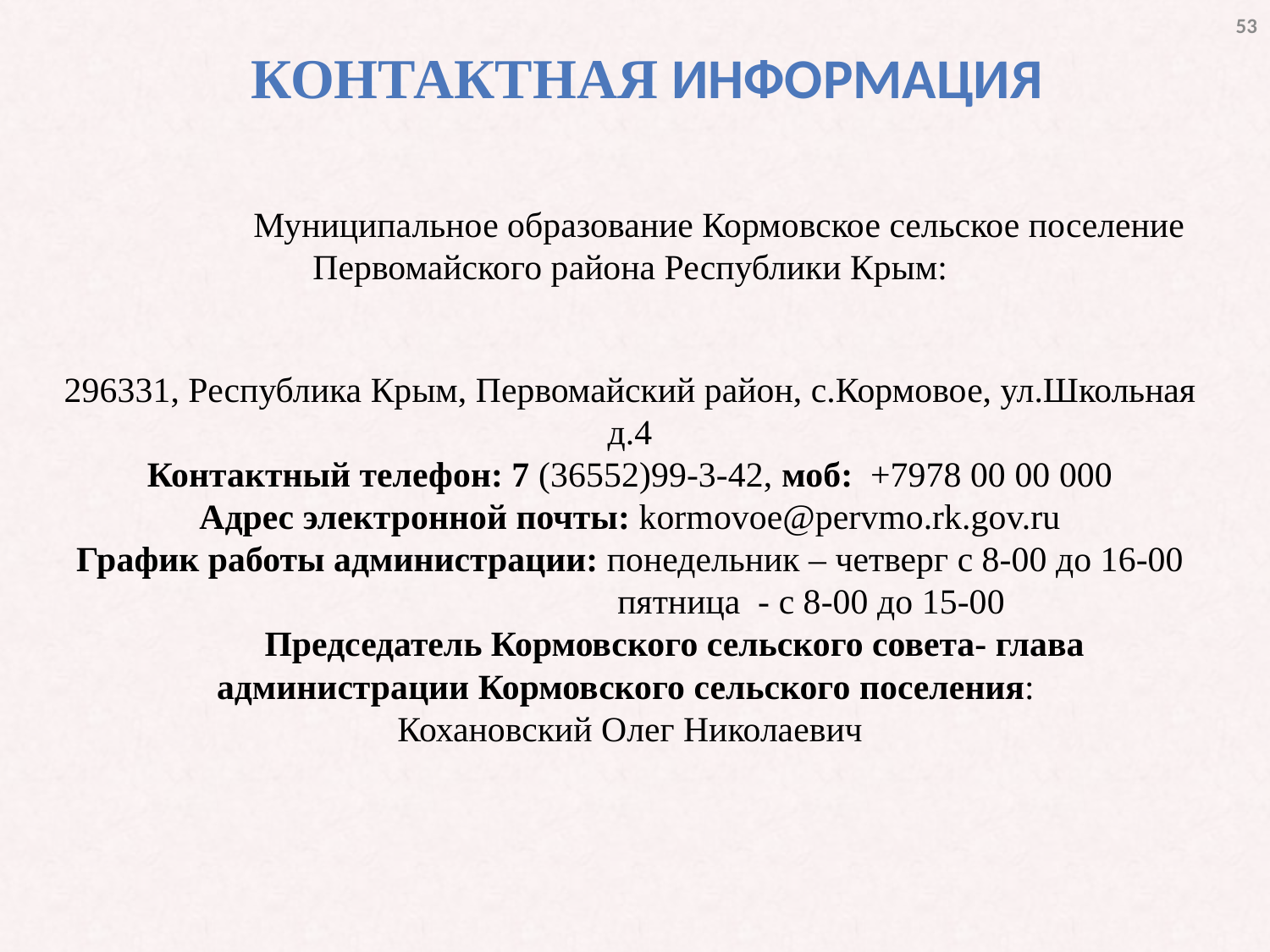

53
КОНТАКТНАЯ ИНФОРМАЦИЯ
                    Муниципальное образование Кормовское сельское поселение Первомайского района Республики Крым:

296331, Республика Крым, Первомайский район, с.Кормовое, ул.Школьная д.4
Контактный телефон: 7 (36552)99-3-42, моб:  +7978 00 00 000
Адрес электронной почты: kormovoe@pervmo.rk.gov.ru
График работы администрации: понедельник – четверг с 8-00 до 16-00
                                                               пятница  - с 8-00 до 15-00
          Председатель Кормовского сельского совета- глава администрации Кормовского сельского поселения:
Кохановский Олег Николаевич